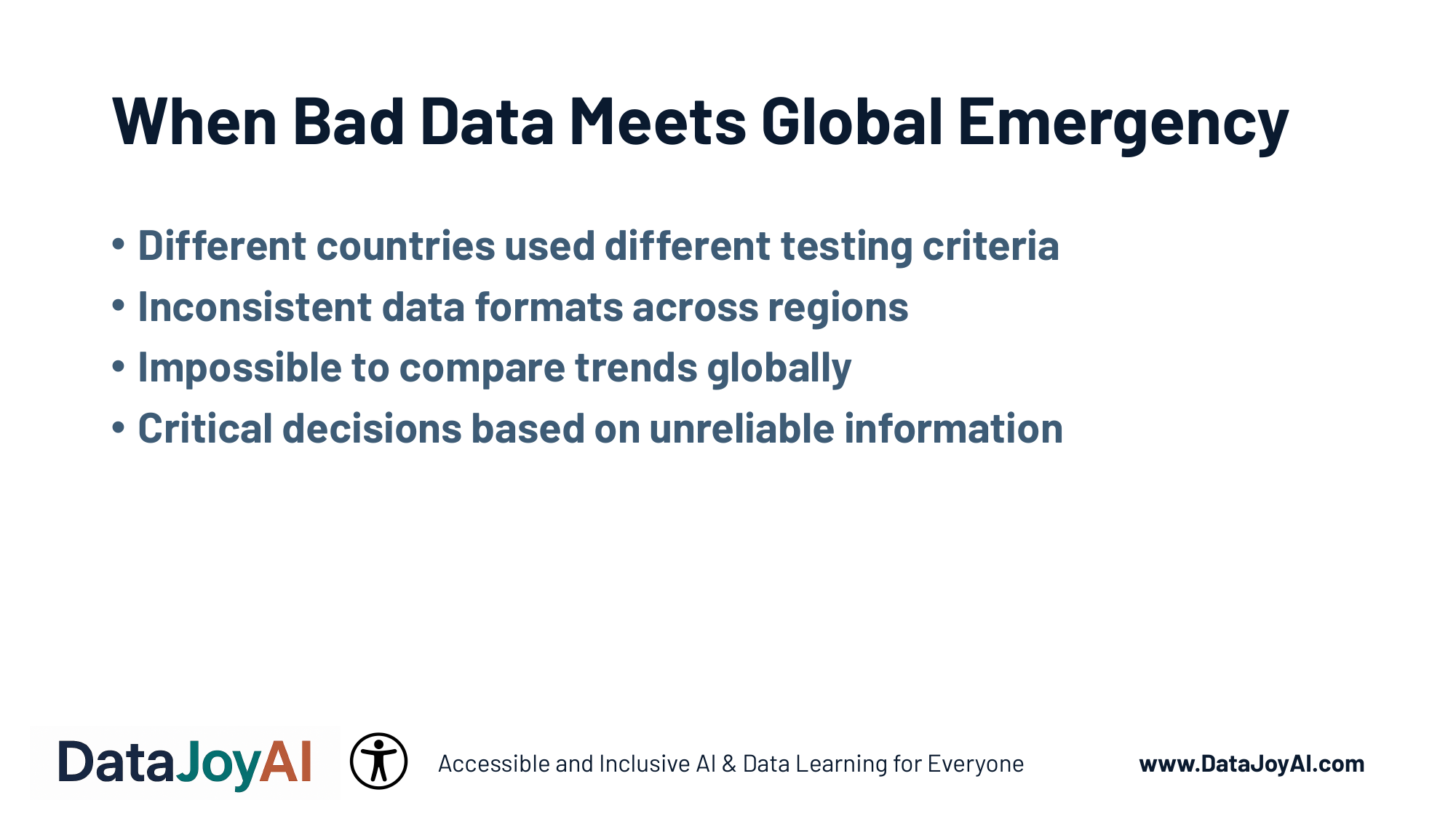

# When Bad Data Meets Global Emergency
Different countries used different testing criteria
Inconsistent data formats across regions
Impossible to compare trends globally
Critical decisions based on unreliable information